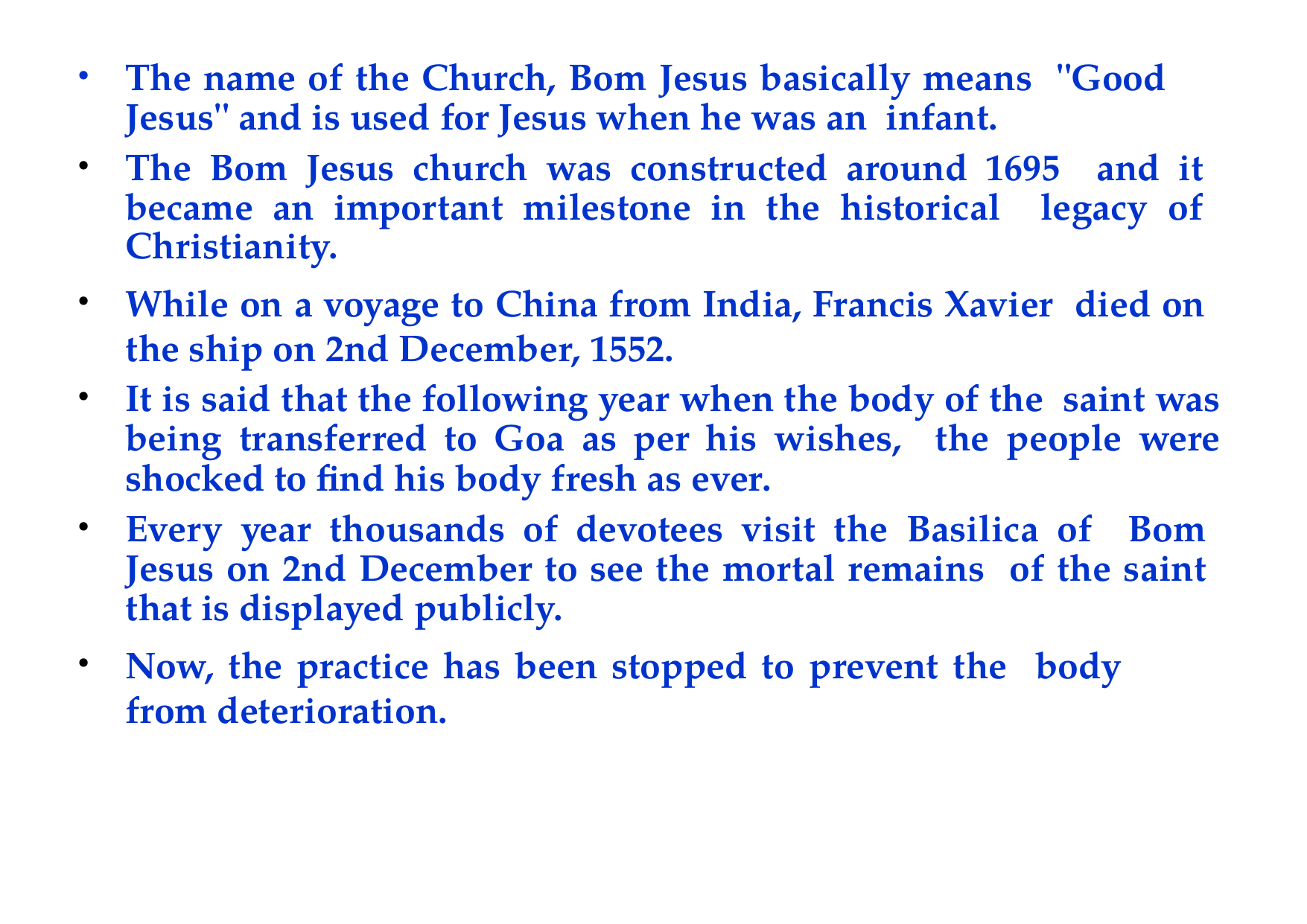

The name of the Church, Bom Jesus basically means  "Good Jesus" and is used for Jesus when he was an  infant.
The Bom Jesus church was constructed around 1695  and it became an important milestone in the historical  legacy of Christianity.
While on a voyage to China from India, Francis Xavier  died on the ship on 2nd December, 1552.
It is said that the following year when the body of the  saint was being transferred to Goa as per his wishes,  the people were shocked to find his body fresh as ever.
Every year thousands of devotees visit the Basilica of  Bom Jesus on 2nd December to see the mortal remains  of the saint that is displayed publicly.
Now, the practice has been stopped to prevent the  body from deterioration.